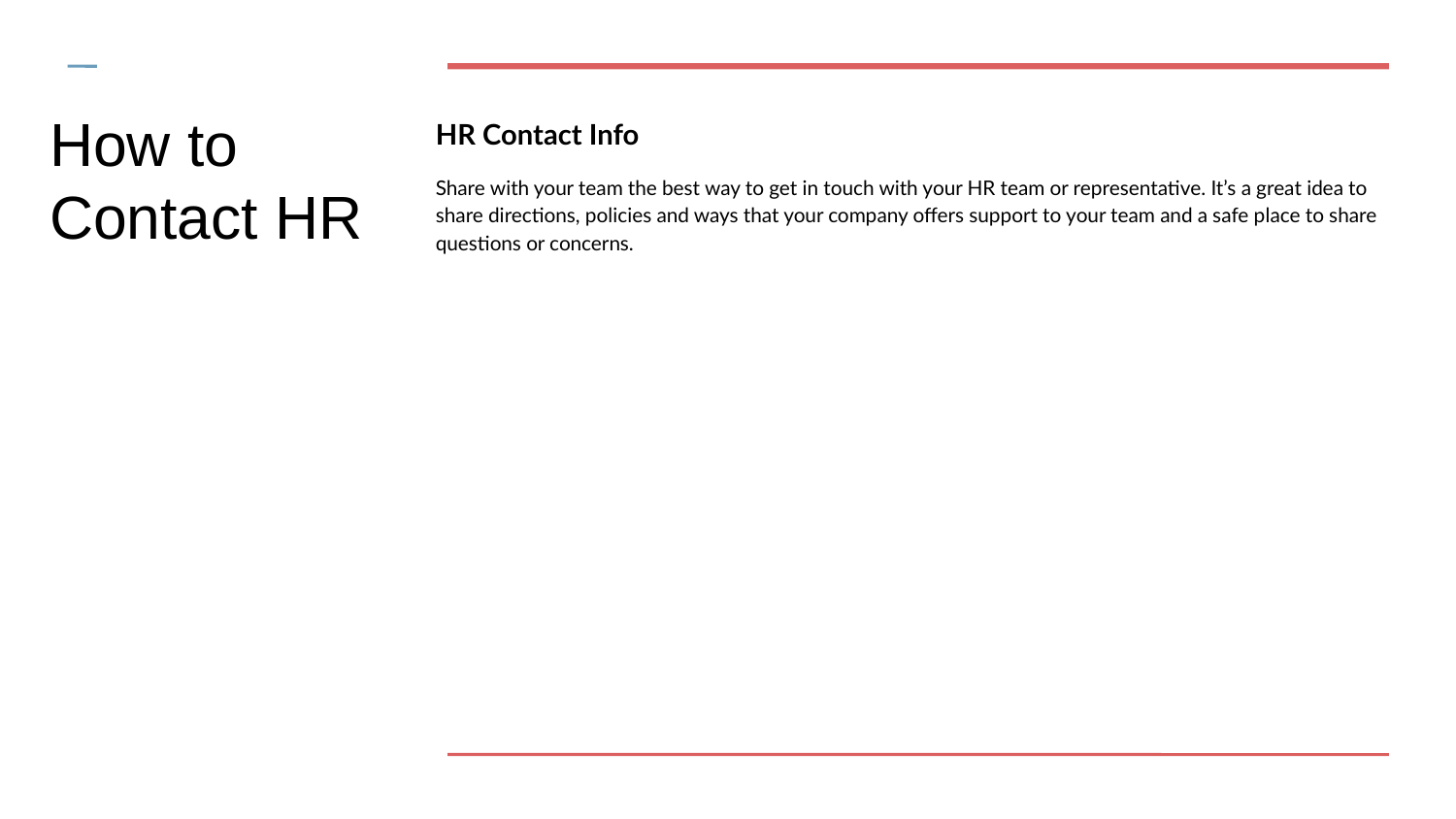

# How to Contact HR
HR Contact Info
Share with your team the best way to get in touch with your HR team or representative. It’s a great idea to share directions, policies and ways that your company offers support to your team and a safe place to share questions or concerns.